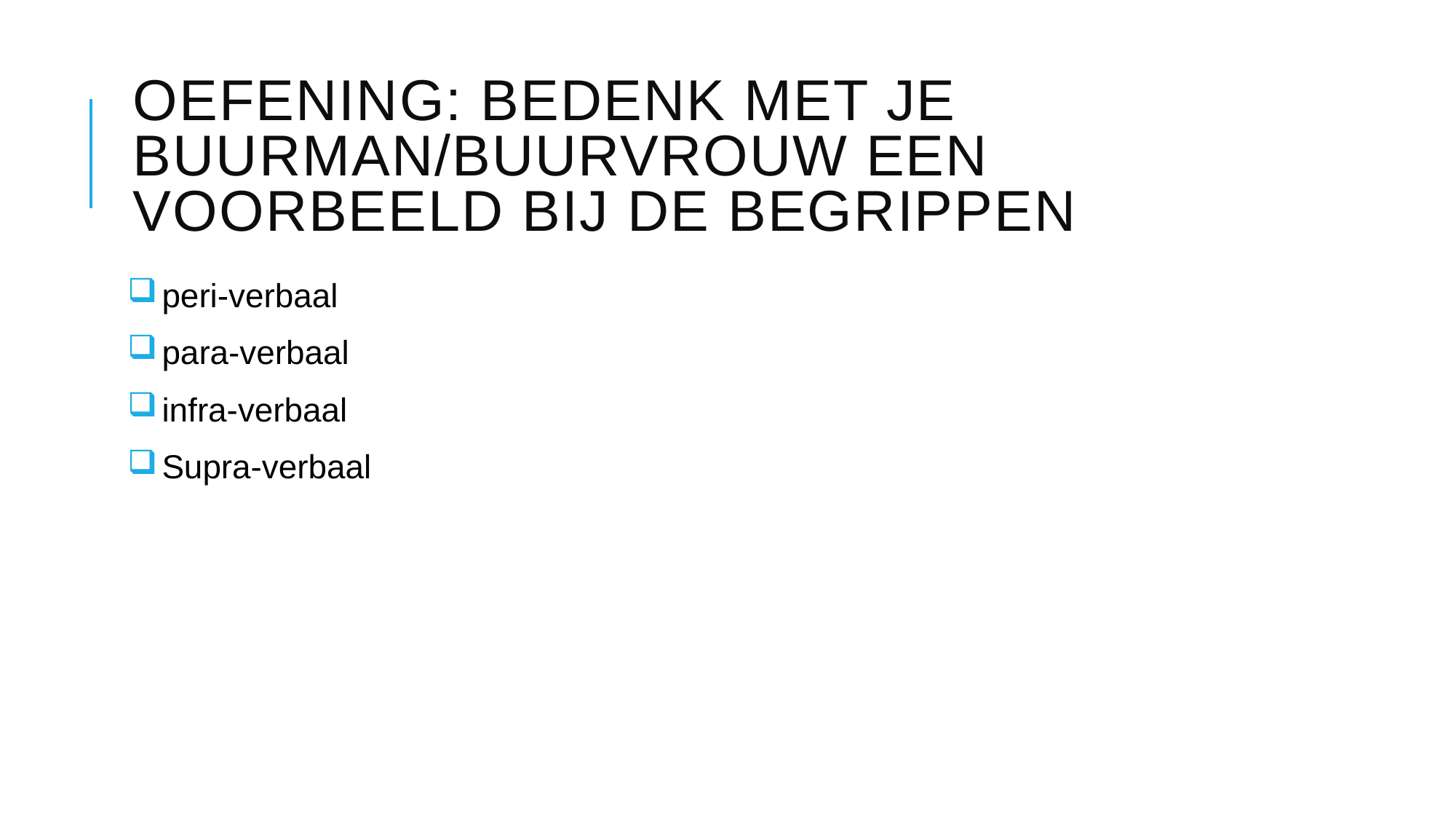

# Oefening: bedenk met je buurman/buurvrouw een voorbeeld bij de begrippen
peri-verbaal
para-verbaal
infra-verbaal
Supra-verbaal